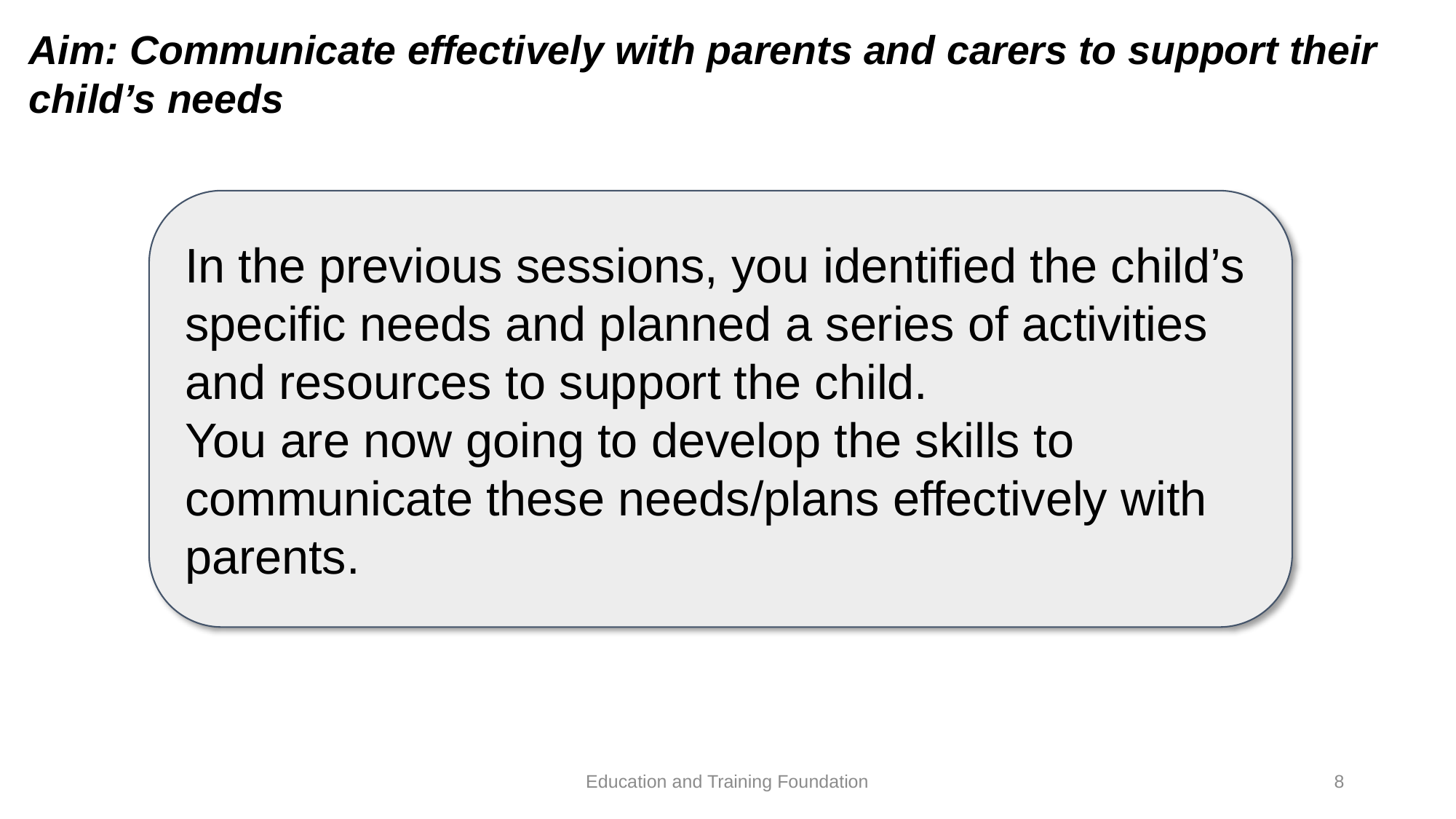

Aim: Communicate effectively with parents and carers to support their child’s needs

In the previous sessions, you identified the child’s specific needs and planned a series of activities and resources to support the child.
You are now going to develop the skills to communicate these needs/plans effectively with parents.
#
Education and Training Foundation
8